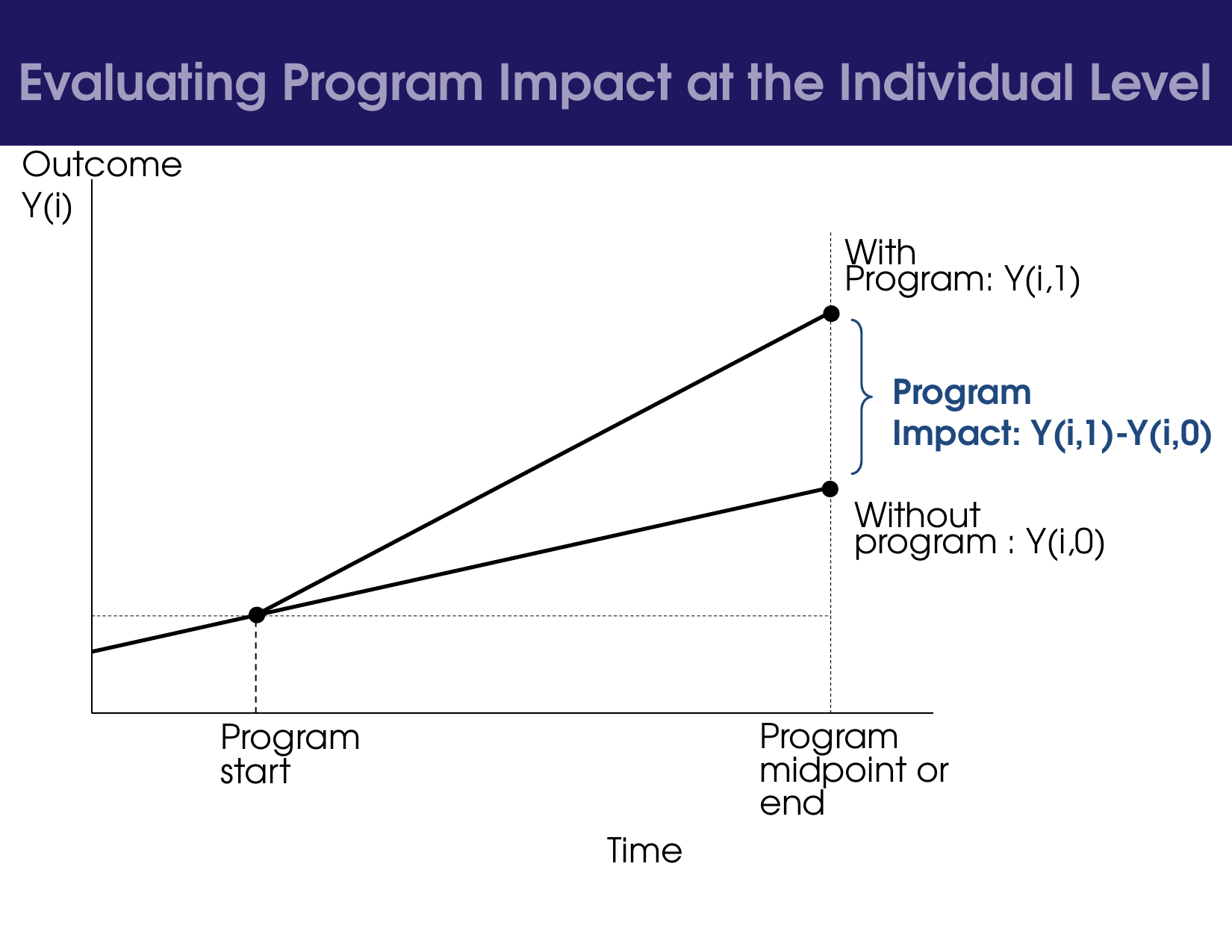

Evaluating Program Impact at the Individual Level
Outcome
Y(i)

With
Program: Y(i,1)

Program
Impact: Y(i,1)-Y(i,0)

Without
program : Y(i,0)

Program
midpoint or end
Program
start
Time